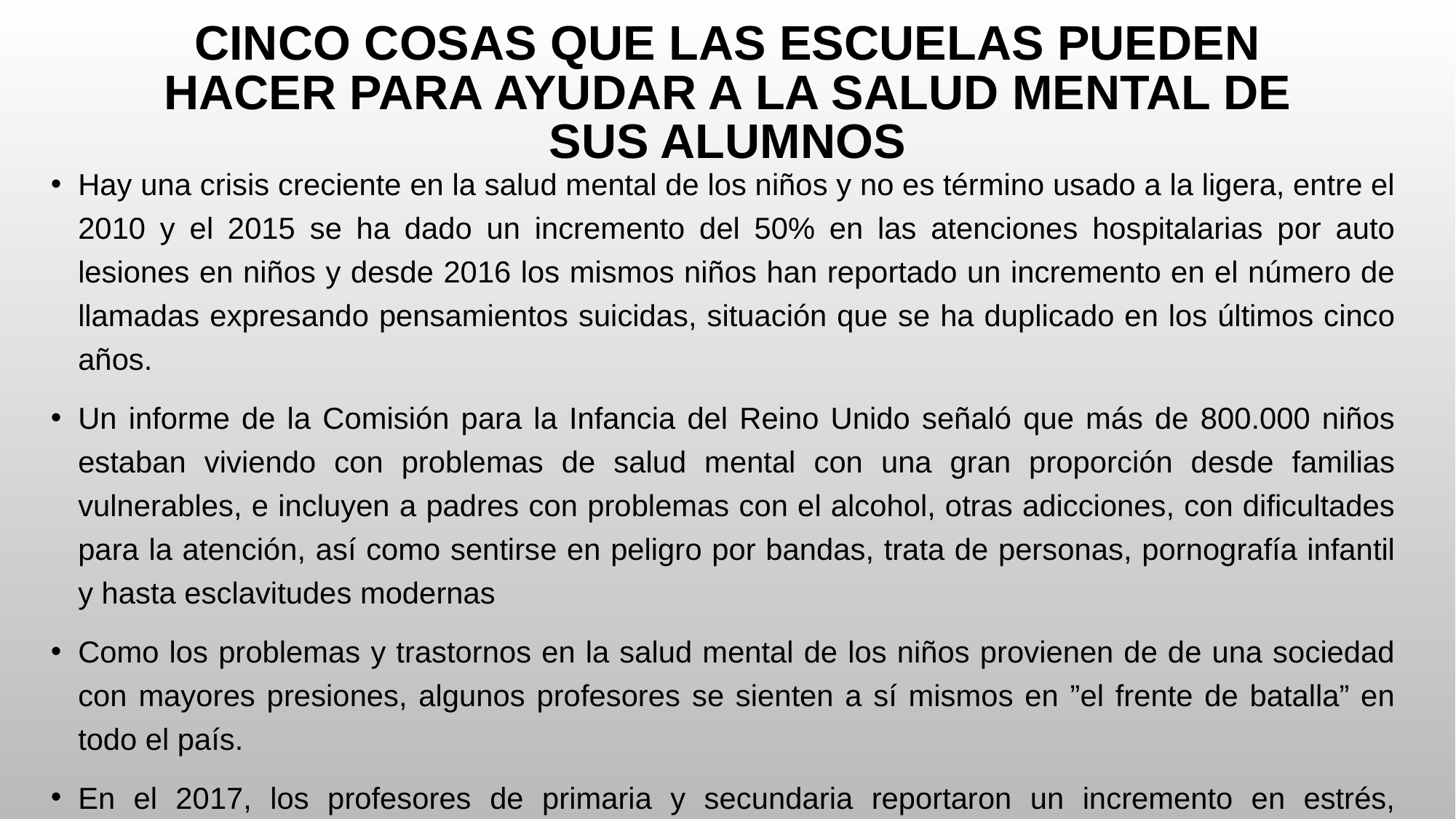

# CINCO COSAS QUE LAS ESCUELAS PUEDEN HACER PARA AYUDAR A LA SALUD MENTAL DE SUS ALUMNOS
Hay una crisis creciente en la salud mental de los niños y no es término usado a la ligera, entre el 2010 y el 2015 se ha dado un incremento del 50% en las atenciones hospitalarias por auto lesiones en niños y desde 2016 los mismos niños han reportado un incremento en el número de llamadas expresando pensamientos suicidas, situación que se ha duplicado en los últimos cinco años.
Un informe de la Comisión para la Infancia del Reino Unido señaló que más de 800.000 niños estaban viviendo con problemas de salud mental con una gran proporción desde familias vulnerables, e incluyen a padres con problemas con el alcohol, otras adicciones, con dificultades para la atención, así como sentirse en peligro por bandas, trata de personas, pornografía infantil y hasta esclavitudes modernas
Como los problemas y trastornos en la salud mental de los niños provienen de de una sociedad con mayores presiones, algunos profesores se sienten a sí mismos en ”el frente de batalla” en todo el país.
En el 2017, los profesores de primaria y secundaria reportaron un incremento en estrés, ansiedad, pánico, trastornos alimentarios en sus alumnos, así como la depresión, las autolesiones y sin un entrenamiento por especialistas porque no se sienten preparados para los cambios que se están dando.